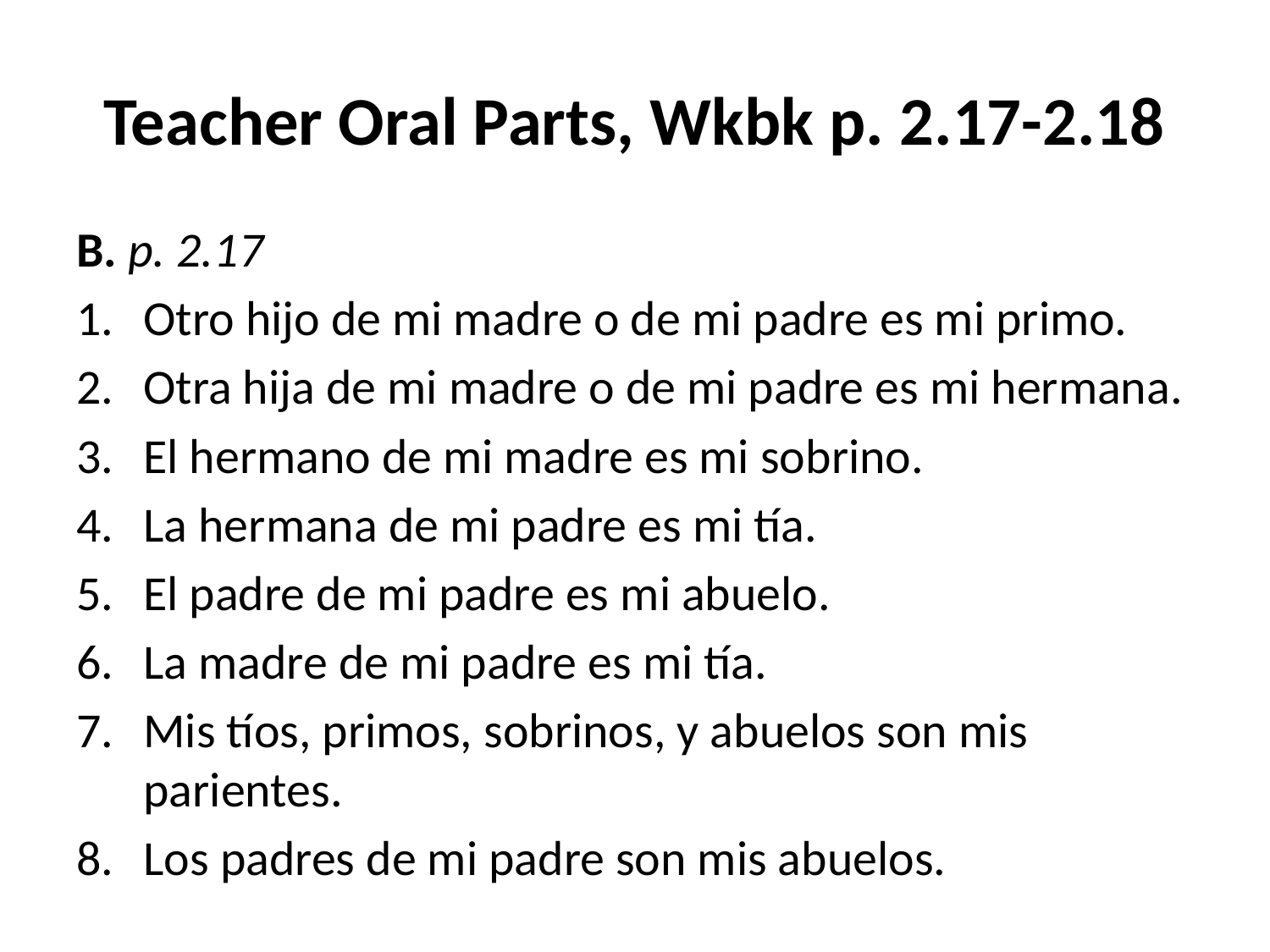

# Teacher Oral Parts, Wkbk p. 2.17-2.18
B. p. 2.17
Otro hijo de mi madre o de mi padre es mi primo.
Otra hija de mi madre o de mi padre es mi hermana.
El hermano de mi madre es mi sobrino.
La hermana de mi padre es mi tía.
El padre de mi padre es mi abuelo.
La madre de mi padre es mi tía.
Mis tíos, primos, sobrinos, y abuelos son mis parientes.
Los padres de mi padre son mis abuelos.